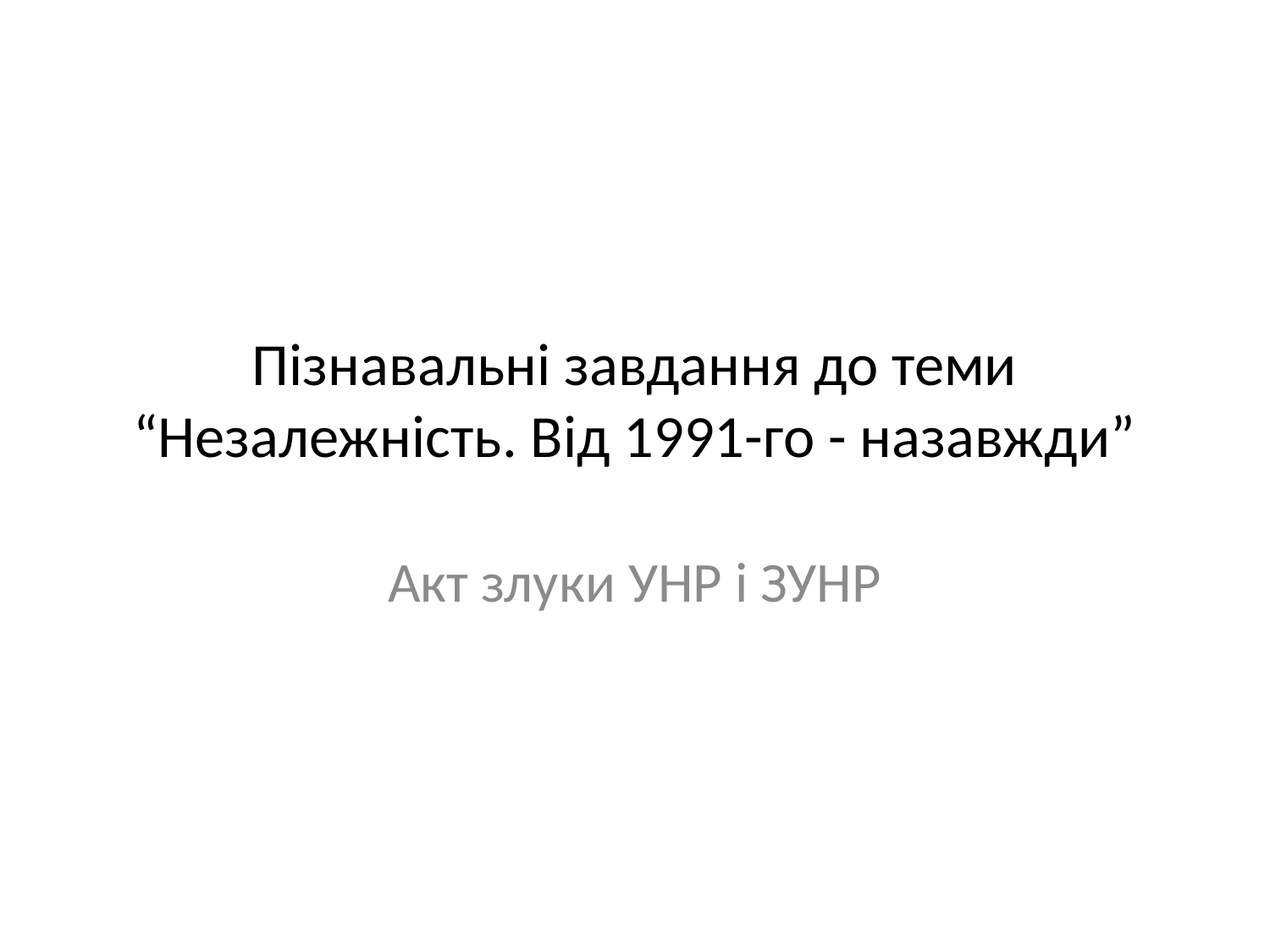

# Пізнавальні завдання до теми “Незалежність. Від 1991-го - назавжди”
Акт злуки УНР і ЗУНР